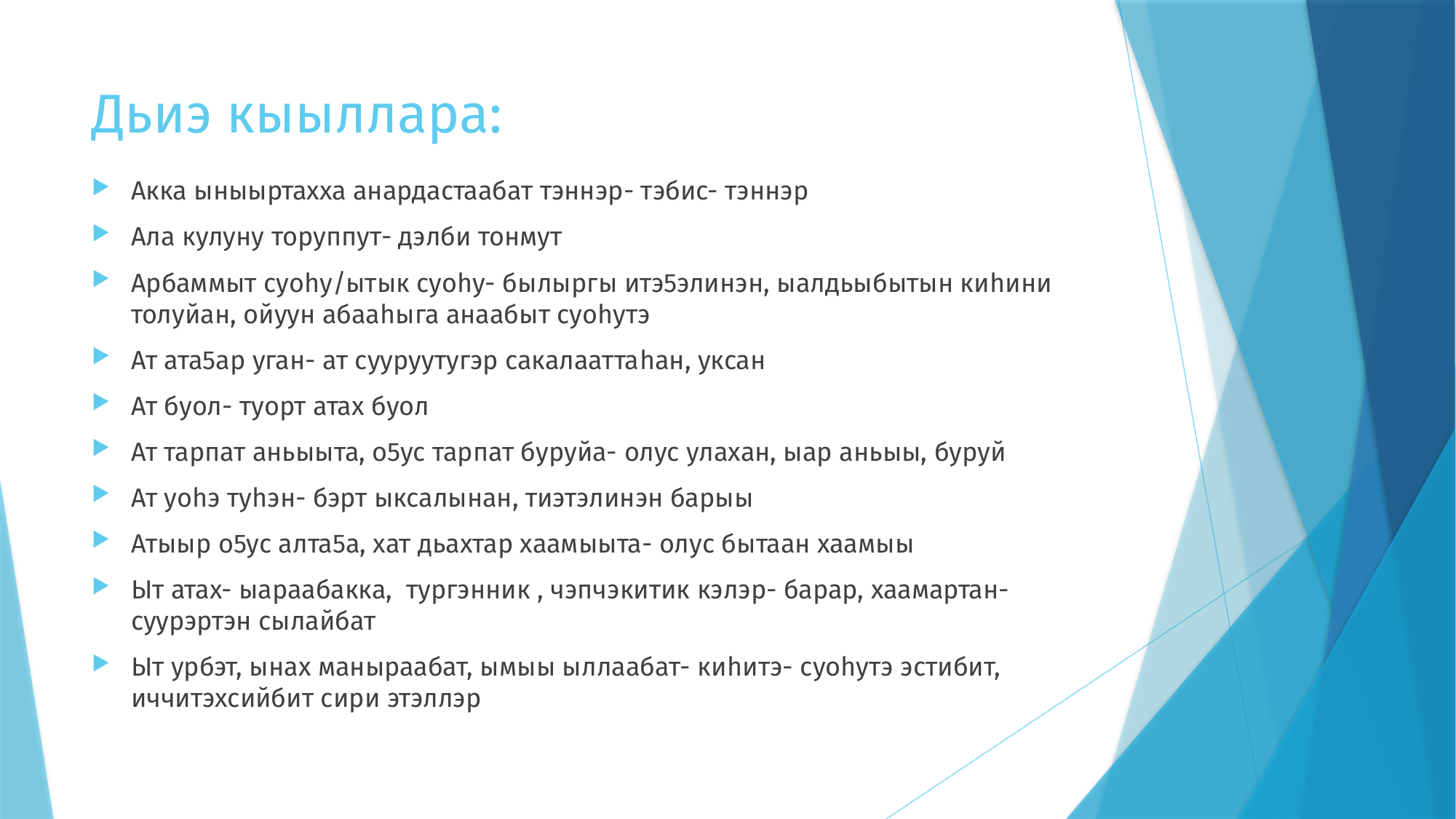

# Дьиэ кыыллара:
Акка ыныыртахха анардастаабат тэннэр- тэбис- тэннэр
Ала кулуну торуппут- дэлби тонмут
Арбаммыт суоhу/ытык суоhу- былыргы итэ5элинэн, ыалдьыбытын киhини толуйан, ойуун абааhыга анаабыт суоhутэ
Ат ата5ар уган- ат сууруутугэр сакалааттаhан, уксан
Ат буол- туорт атах буол
Ат тарпат аньыыта, о5ус тарпат буруйа- олус улахан, ыар аньыы, буруй
Ат уоhэ туhэн- бэрт ыксалынан, тиэтэлинэн барыы
Атыыр о5ус алта5а, хат дьахтар хаамыыта- олус бытаан хаамыы
Ыт атах- ыараабакка,  тургэнник , чэпчэкитик кэлэр- барар, хаамартан- суурэртэн сылайбат
Ыт урбэт, ынах маныраабат, ымыы ыллаабат- киhитэ- суоhутэ эстибит, иччитэхсийбит сири этэллэр